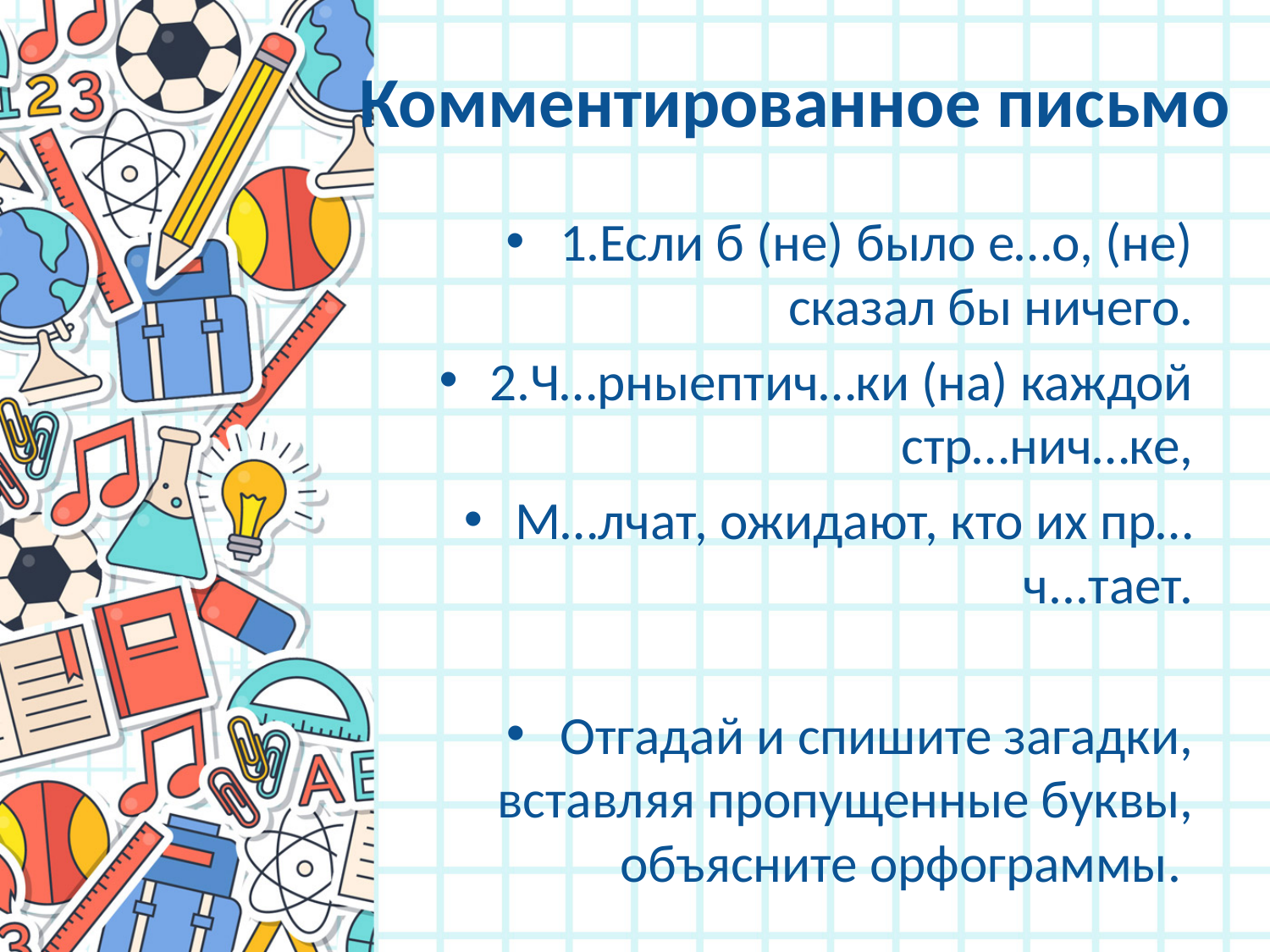

# Комментированное письмо
1.Если б (не) было е…о, (не) сказал бы ничего.
2.Ч…рныептич…ки (на) каждой стр…нич…ке,
М…лчат, ожидают, кто их пр…ч...тает.

Отгадай и спишите загадки, вставляя пропущенные буквы, объясните орфограммы.